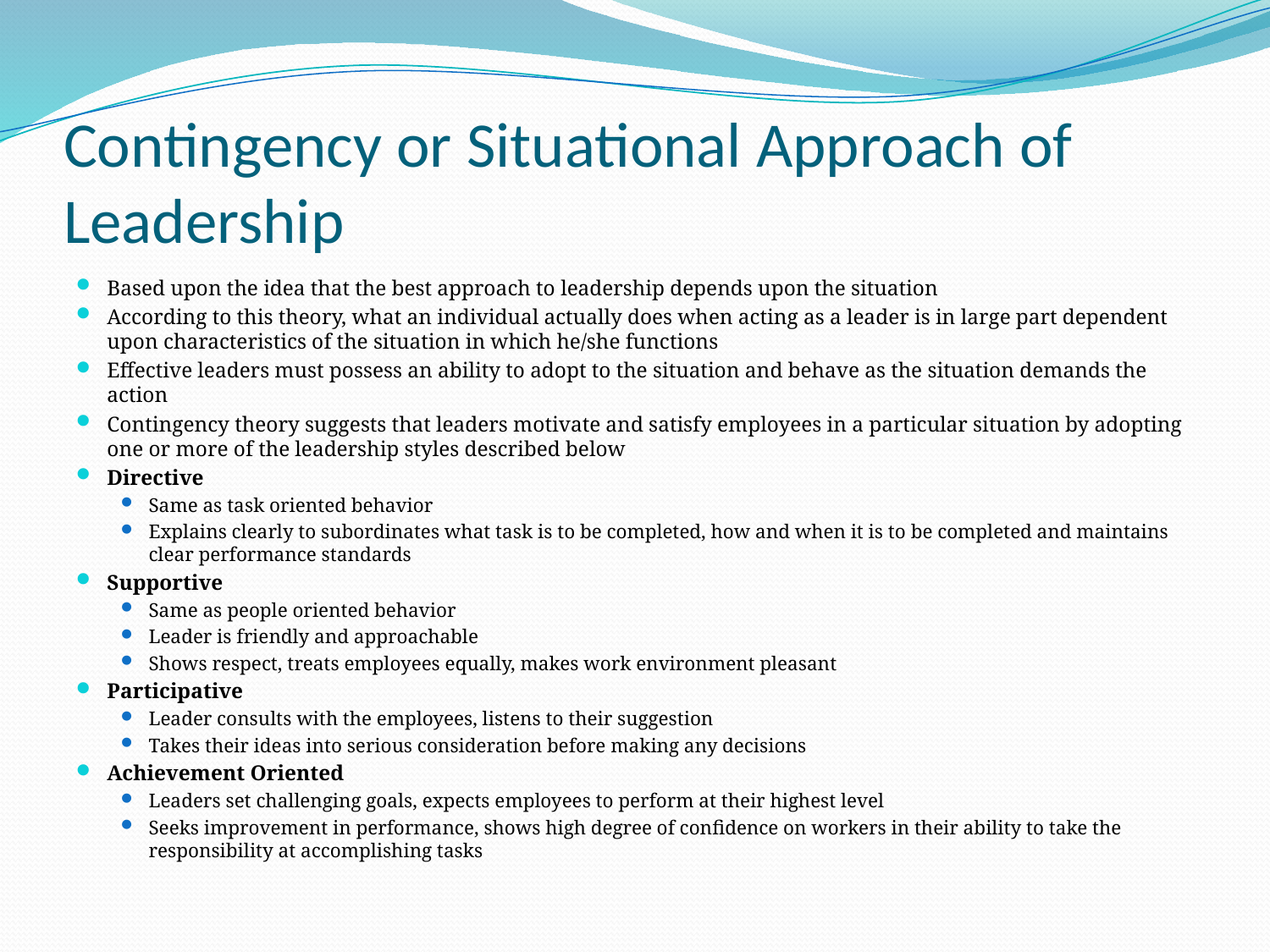

# Contingency or Situational Approach of Leadership
Based upon the idea that the best approach to leadership depends upon the situation
According to this theory, what an individual actually does when acting as a leader is in large part dependent upon characteristics of the situation in which he/she functions
Effective leaders must possess an ability to adopt to the situation and behave as the situation demands the action
Contingency theory suggests that leaders motivate and satisfy employees in a particular situation by adopting one or more of the leadership styles described below
Directive
Same as task oriented behavior
Explains clearly to subordinates what task is to be completed, how and when it is to be completed and maintains clear performance standards
Supportive
Same as people oriented behavior
Leader is friendly and approachable
Shows respect, treats employees equally, makes work environment pleasant
Participative
Leader consults with the employees, listens to their suggestion
Takes their ideas into serious consideration before making any decisions
Achievement Oriented
Leaders set challenging goals, expects employees to perform at their highest level
Seeks improvement in performance, shows high degree of confidence on workers in their ability to take the responsibility at accomplishing tasks